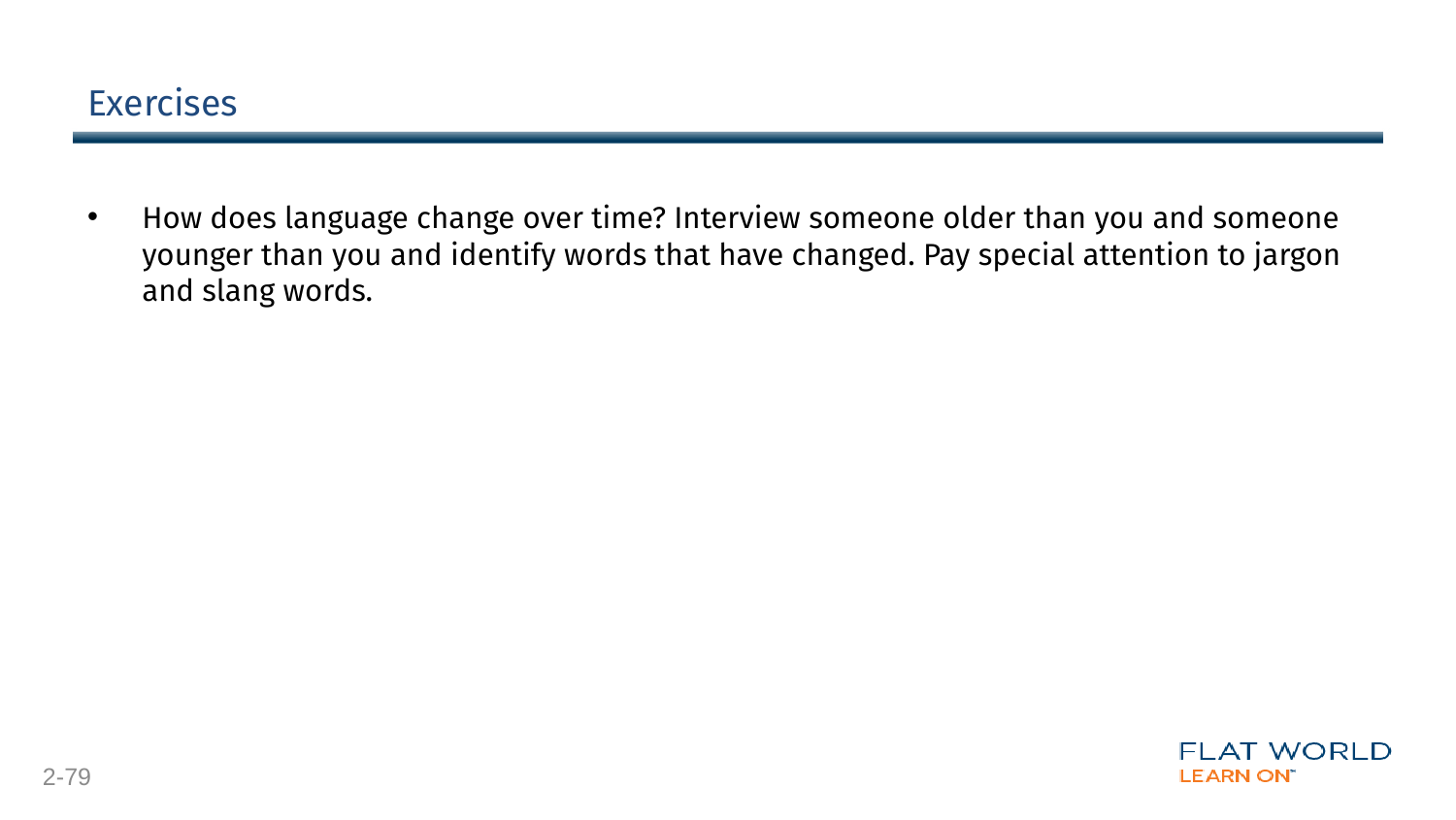

# Exercises
How does language change over time? Interview someone older than you and someone younger than you and identify words that have changed. Pay special attention to jargon and slang words.

2-79